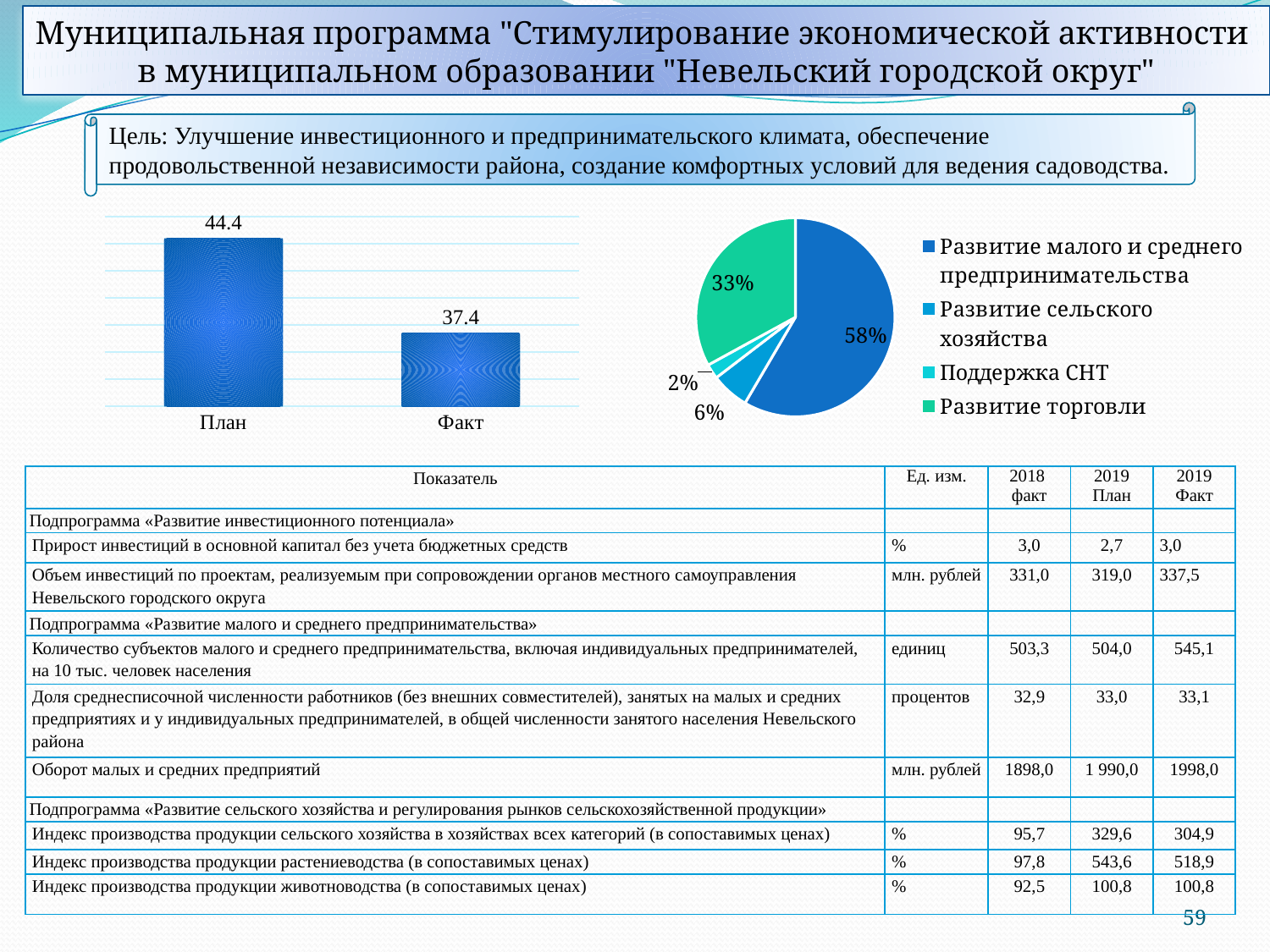

Муниципальная программа "Стимулирование экономической активности
в муниципальном образовании "Невельский городской округ"

### Chart

| Category | Продажи |
|---|---|
| Развитие малого и среднего предпринимательства | 21.8 |
| Развитие сельского хозяйства | 2.3 |
| Поддержка СНТ | 0.9 |
| Развитие торговли | 12.3 |
Цель: Улучшение инвестиционного и предпринимательского климата, обеспечение  продовольственной независимости района, создание комфортных условий для ведения садоводства.

### Chart

| Category | Столбец1 |
|---|---|
| План | 44.4 |
| Факт | 37.4 |
| Показатель | Ед. изм. | 2018 факт | 2019 План | 2019 Факт |
| --- | --- | --- | --- | --- |
| Подпрограмма «Развитие инвестиционного потенциала» |  |  |  |  |
| Прирост инвестиций в основной капитал без учета бюджетных средств | % | 3,0 | 2,7 | 3,0 |
| Объем инвестиций по проектам, реализуемым при сопровождении органов местного самоуправления Невельского городского округа | млн. рублей | 331,0 | 319,0 | 337,5 |
| Подпрограмма «Развитие малого и среднего предпринимательства» |  |  |  |  |
| Количество субъектов малого и среднего предпринимательства, включая индивидуальных предпринимателей, на 10 тыс. человек населения | единиц | 503,3 | 504,0 | 545,1 |
| Доля среднесписочной численности работников (без внешних совместителей), занятых на малых и средних предприятиях и у индивидуальных предпринимателей, в общей численности занятого населения Невельского района | процентов | 32,9 | 33,0 | 33,1 |
| Оборот малых и средних предприятий | млн. рублей | 1898,0 | 1 990,0 | 1998,0 |
| Подпрограмма «Развитие сельского хозяйства и регулирования рынков сельскохозяйственной продукции» |  |  |  |  |
| Индекс производства продукции сельского хозяйства в хозяйствах всех категорий (в сопоставимых ценах) | % | 95,7 | 329,6 | 304,9 |
| Индекс производства продукции растениеводства (в сопоставимых ценах) | % | 97,8 | 543,6 | 518,9 |
| Индекс производства продукции животноводства (в сопоставимых ценах) | % | 92,5 | 100,8 | 100,8 |
59